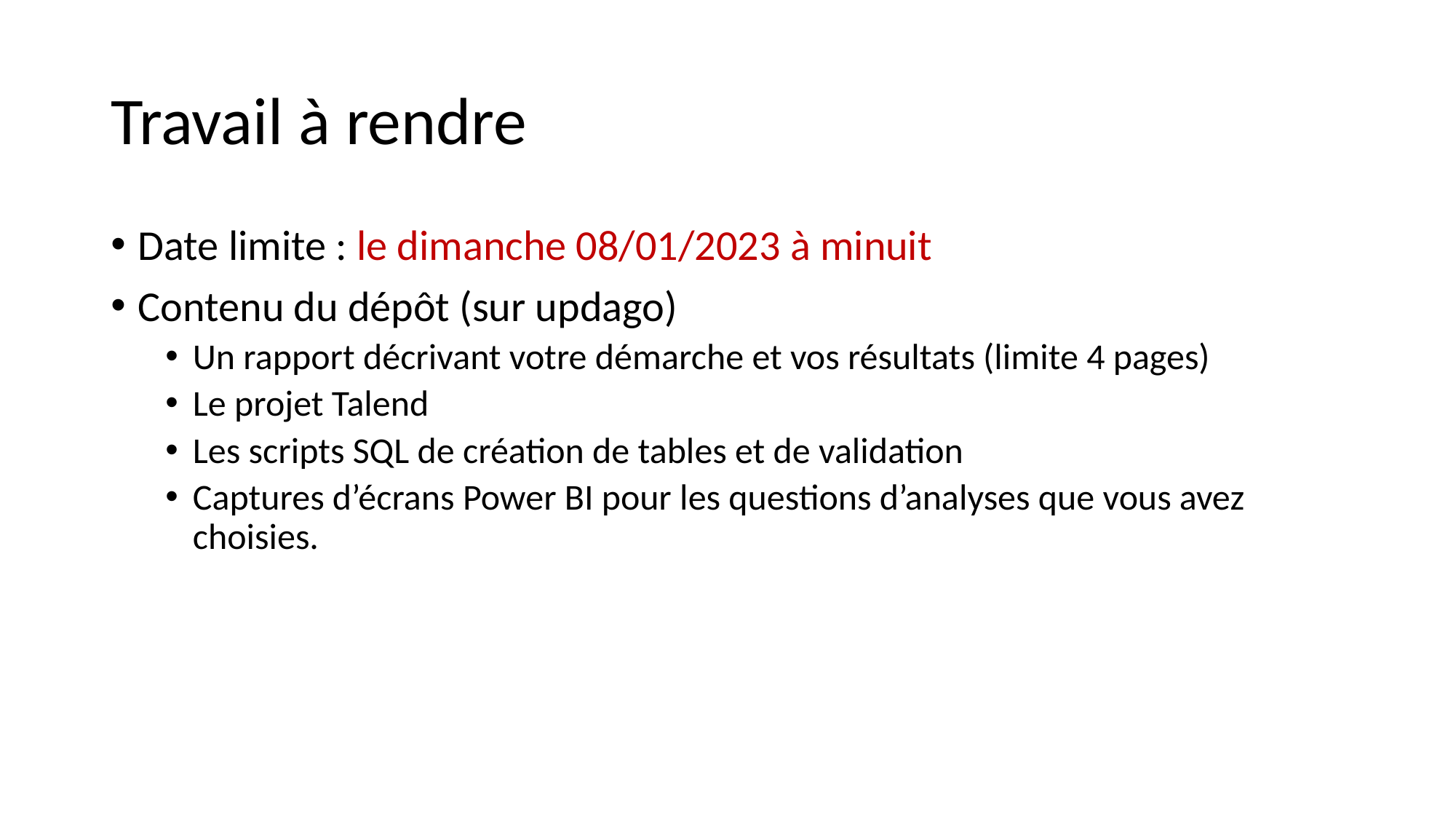

# Travail à rendre
Date limite : le dimanche 08/01/2023 à minuit
Contenu du dépôt (sur updago)
Un rapport décrivant votre démarche et vos résultats (limite 4 pages)
Le projet Talend
Les scripts SQL de création de tables et de validation
Captures d’écrans Power BI pour les questions d’analyses que vous avez choisies.